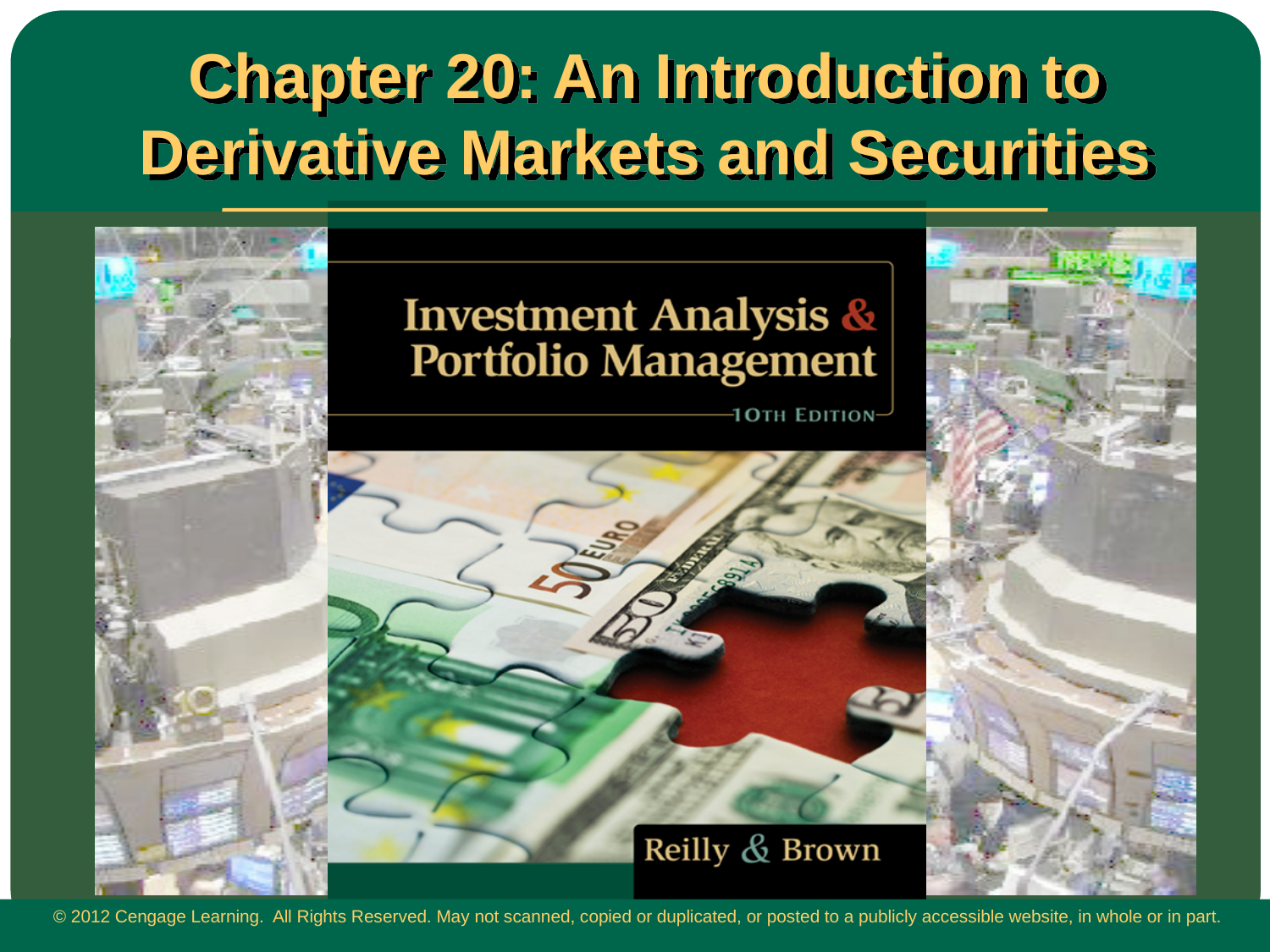

# Chapter 20: An Introduction to Derivative Markets and Securities

 © 2012 Cengage Learning.  All Rights Reserved. May not scanned, copied or duplicated, or posted to a publicly accessible website, in whole or in part.